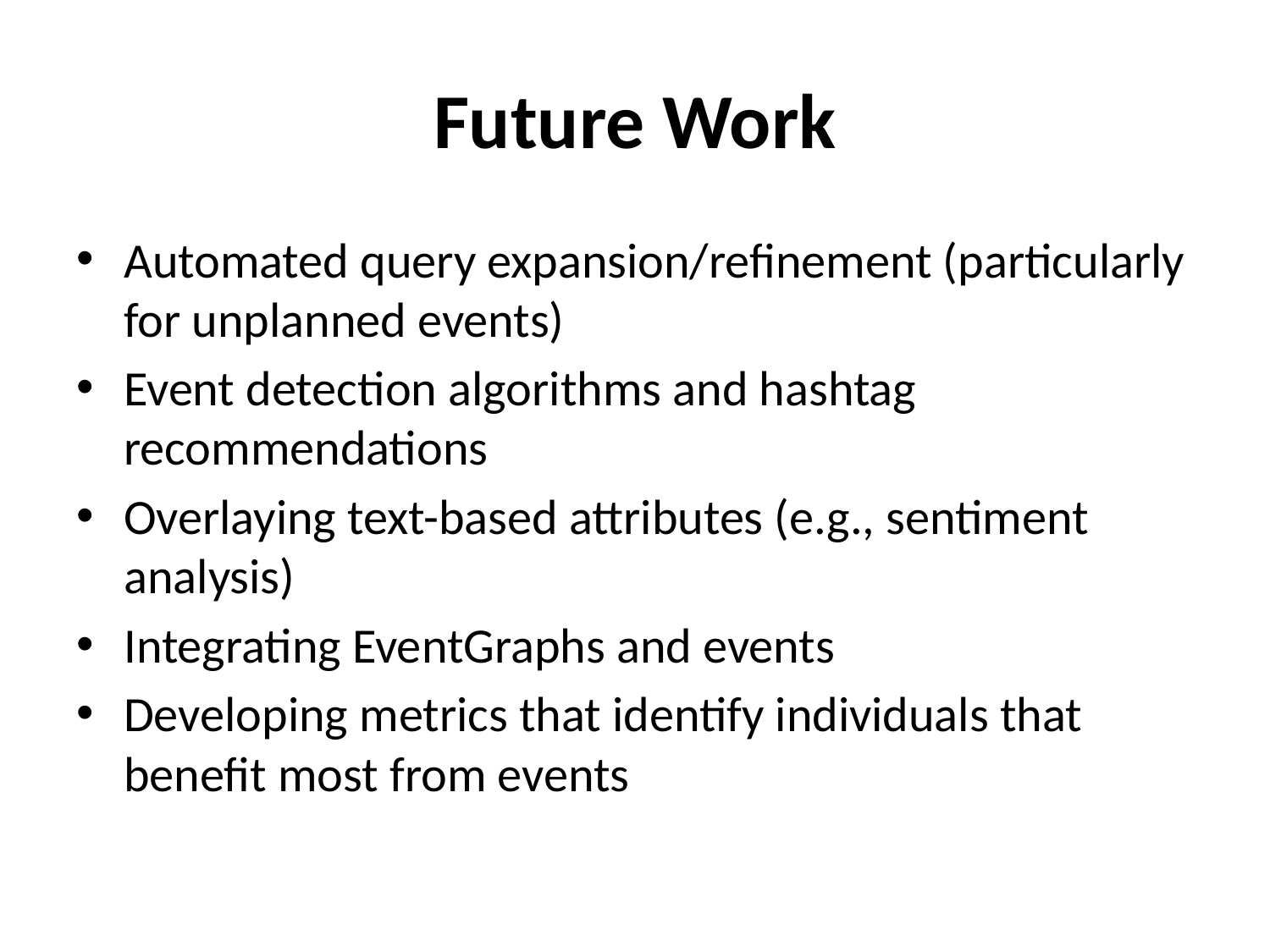

# Future Work
Automated query expansion/refinement (particularly for unplanned events)
Event detection algorithms and hashtag recommendations
Overlaying text-based attributes (e.g., sentiment analysis)
Integrating EventGraphs and events
Developing metrics that identify individuals that benefit most from events